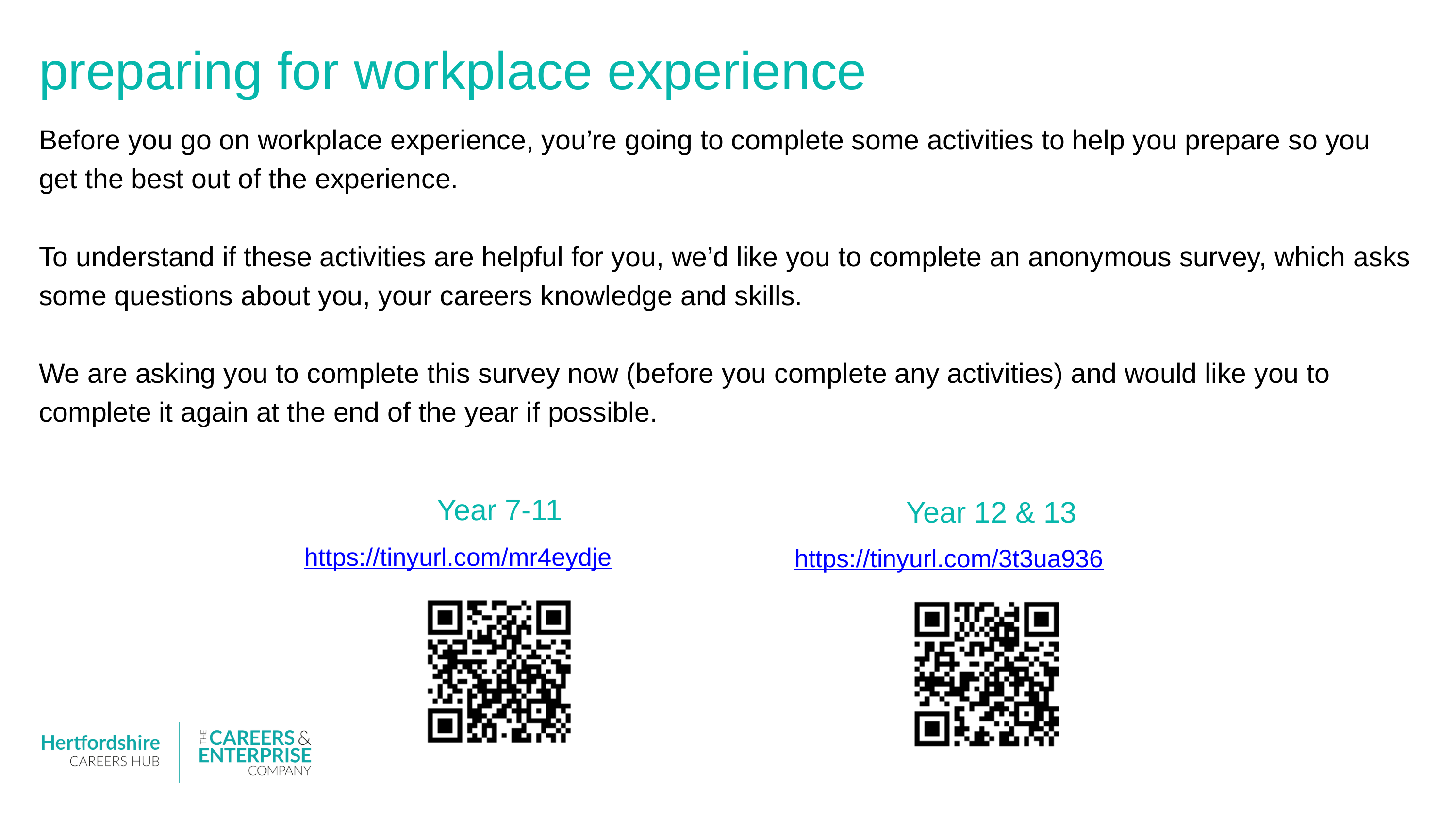

preparing for workplace experience
Before you go on workplace experience, you’re going to complete some activities to help you prepare so you get the best out of the experience.

To understand if these activities are helpful for you, we’d like you to complete an anonymous survey, which asks some questions about you, your careers knowledge and skills.

We are asking you to complete this survey now (before you complete any activities) and would like you to complete it again at the end of the year if possible.
Year 7-11
Year 12 & 13
https://tinyurl.com/mr4eydje
https://tinyurl.com/3t3ua936